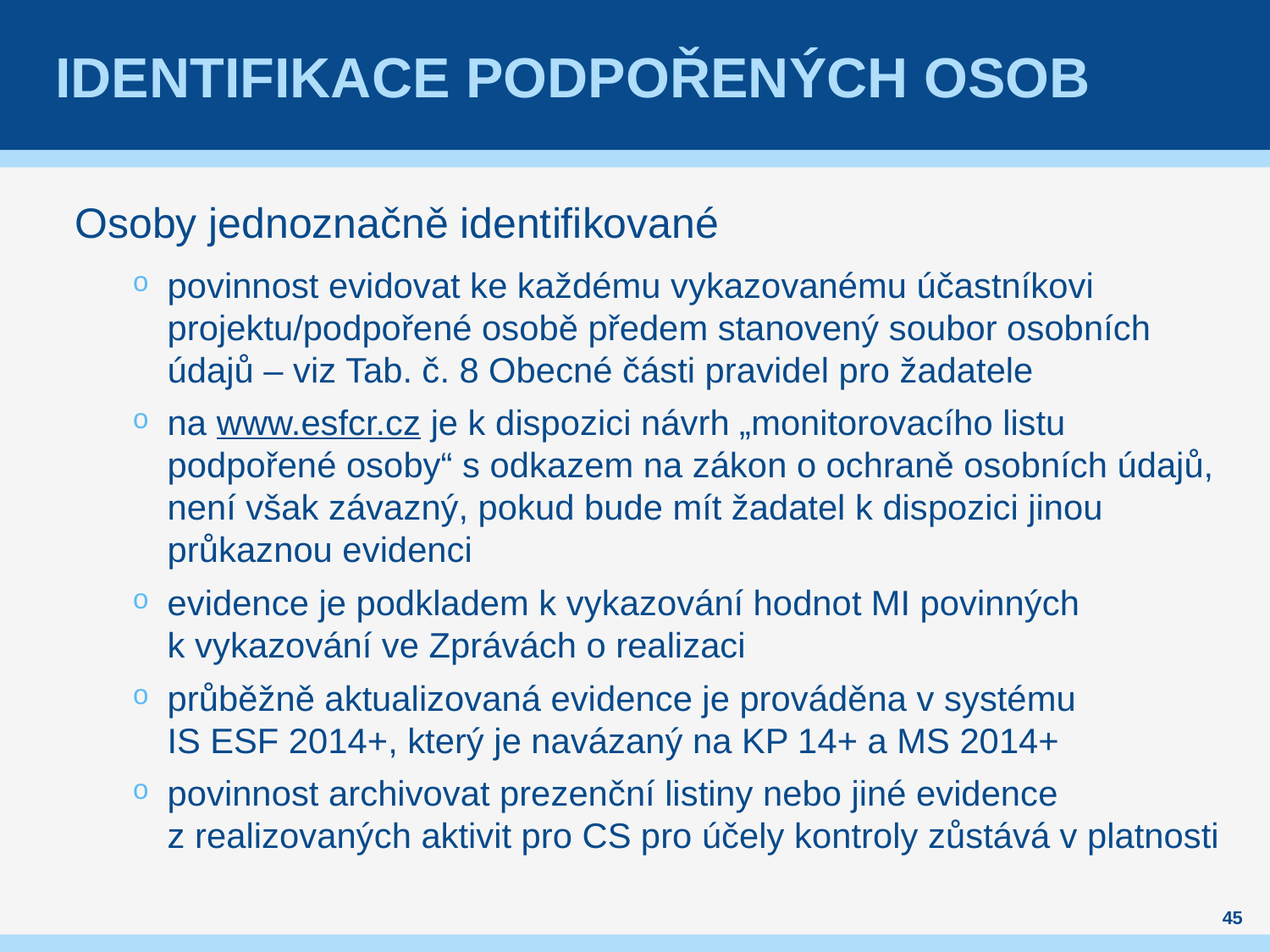

# Identifikace podpořených osob
Osoby jednoznačně identifikované
povinnost evidovat ke každému vykazovanému účastníkovi projektu/podpořené osobě předem stanovený soubor osobních údajů – viz Tab. č. 8 Obecné části pravidel pro žadatele
na www.esfcr.cz je k dispozici návrh „monitorovacího listu podpořené osoby“ s odkazem na zákon o ochraně osobních údajů, není však závazný, pokud bude mít žadatel k dispozici jinou průkaznou evidenci
evidence je podkladem k vykazování hodnot MI povinných               k vykazování ve Zprávách o realizaci
průběžně aktualizovaná evidence je prováděna v systému             IS ESF 2014+, který je navázaný na KP 14+ a MS 2014+
povinnost archivovat prezenční listiny nebo jiné evidence                z realizovaných aktivit pro CS pro účely kontroly zůstává v platnosti

45